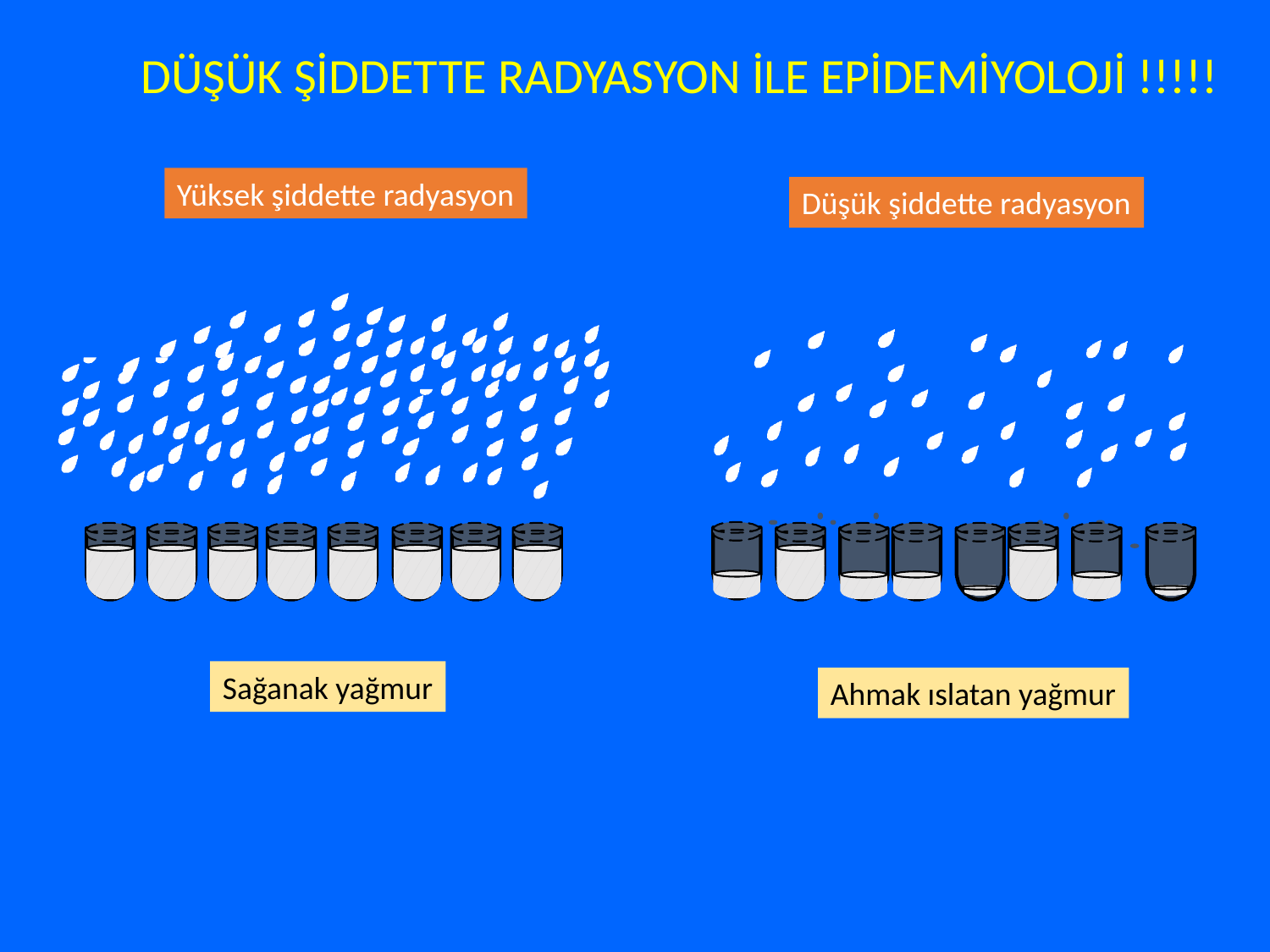

DÜŞÜK ŞİDDETTE RADYASYON İLE EPİDEMİYOLOJİ !!!!!
Yüksek şiddette radyasyon
Düşük şiddette radyasyon

Sağanak yağmur
Ahmak ıslatan yağmur